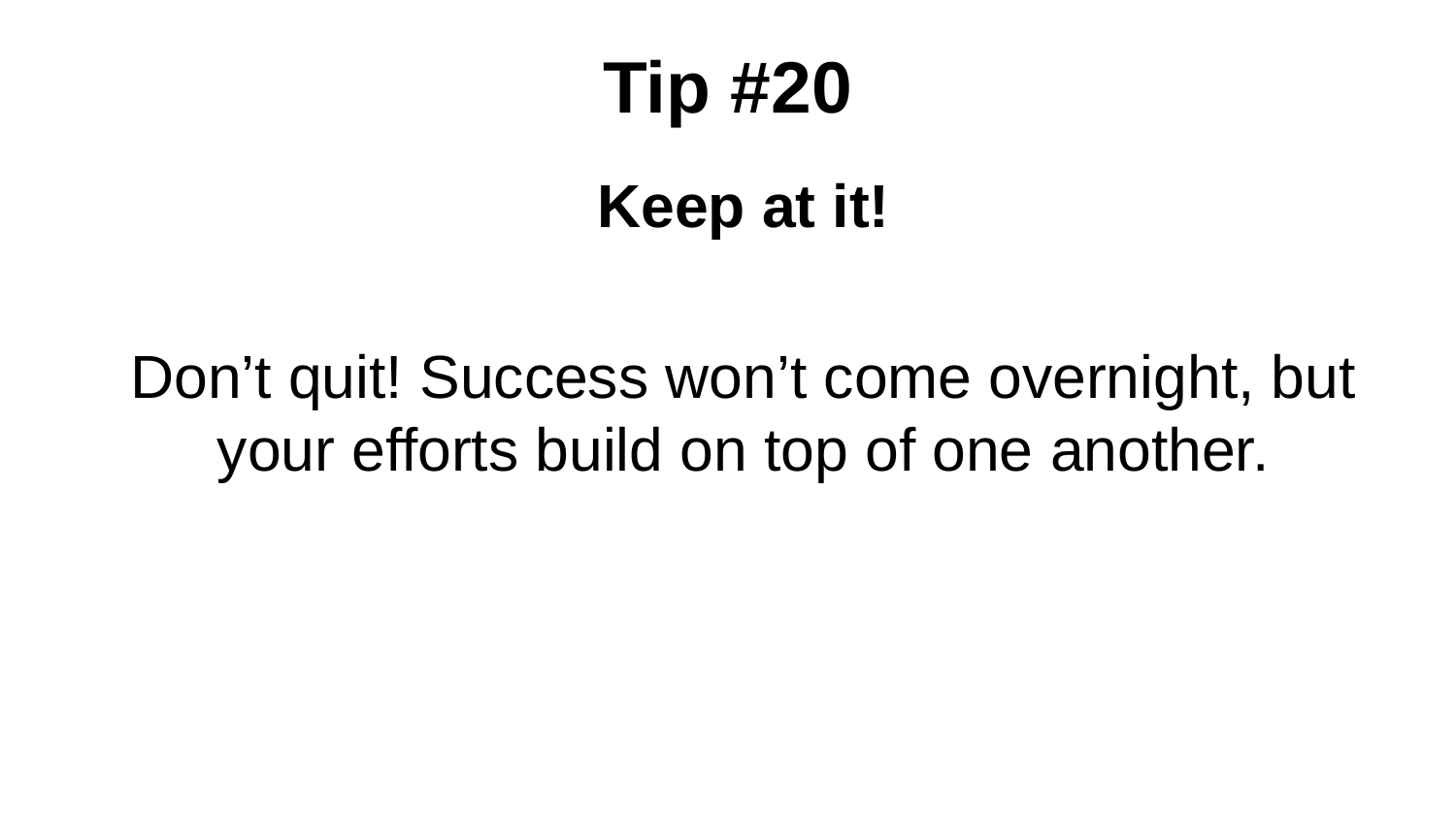

# Tip #20

Keep at it!

Don’t quit! Success won’t come overnight, but your efforts build on top of one another.